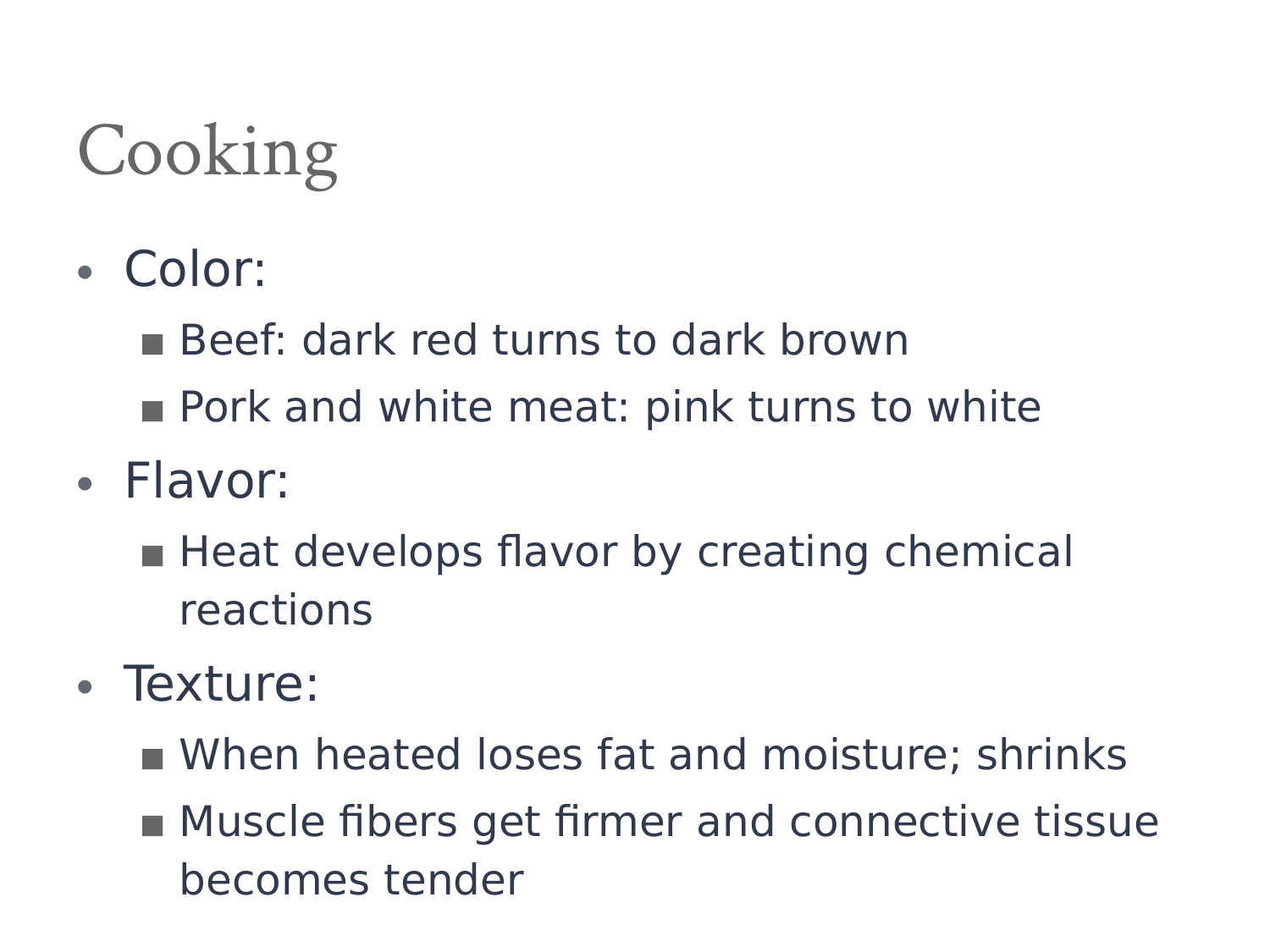

# Cooking
Color:
Beef: dark red turns to dark brown
Pork and white meat: pink turns to white
Flavor:
Heat develops flavor by creating chemical reactions
Texture:
When heated loses fat and moisture; shrinks
Muscle fibers get firmer and connective tissue becomes tender